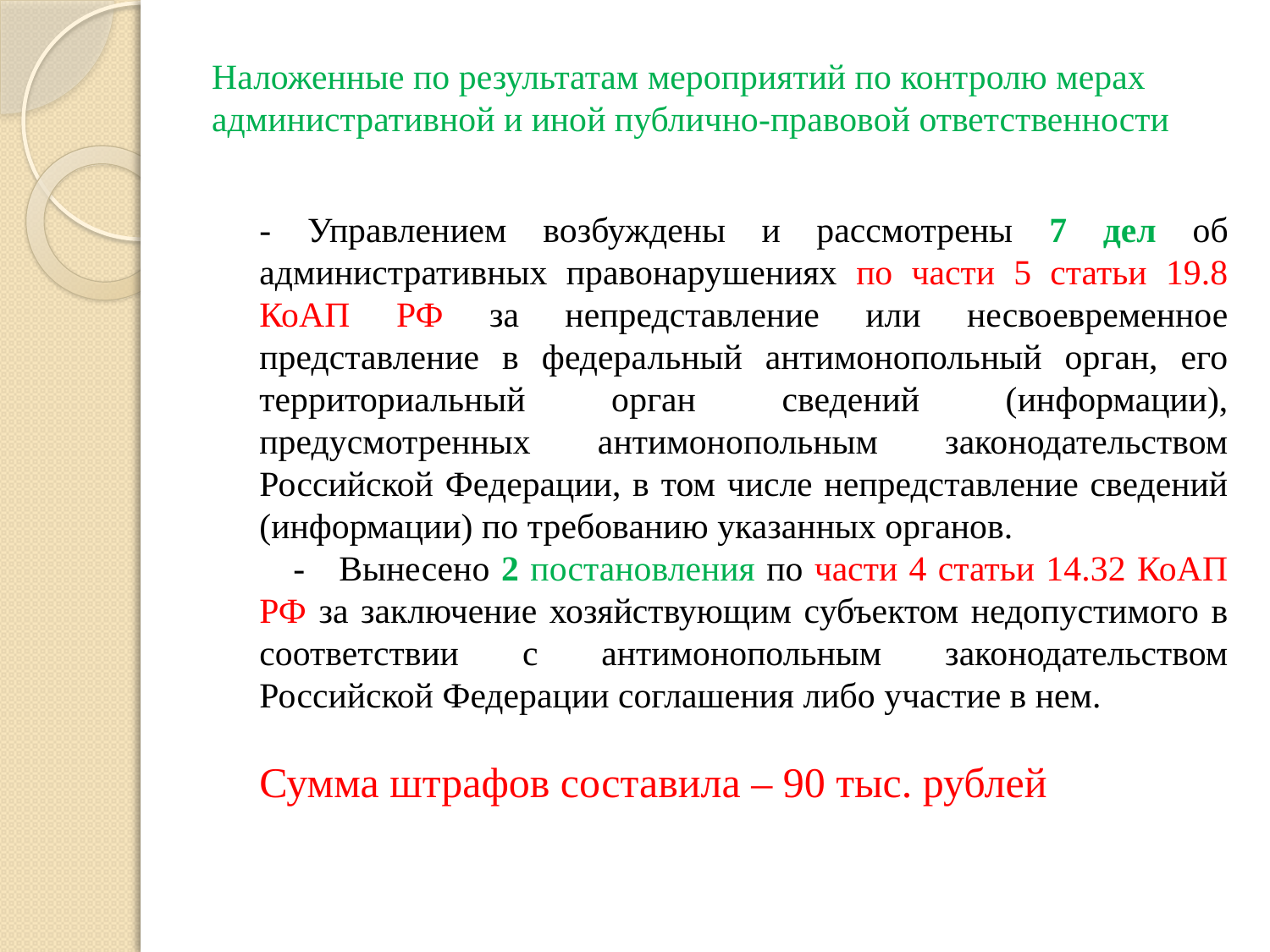

# Наложенные по результатам мероприятий по контролю мерах административной и иной публично-правовой ответственности
- Управлением возбуждены и рассмотрены 7 дел об административных правонарушениях по части 5 статьи 19.8 КоАП РФ за непредставление или несвоевременное представление в федеральный антимонопольный орган, его территориальный орган сведений (информации), предусмотренных антимонопольным законодательством Российской Федерации, в том числе непредставление сведений (информации) по требованию указанных органов.
   -   Вынесено 2 постановления по части 4 статьи 14.32 КоАП РФ за заключение хозяйствующим субъектом недопустимого в соответствии с антимонопольным законодательством Российской Федерации соглашения либо участие в нем.

Сумма штрафов составила – 90 тыс. рублей